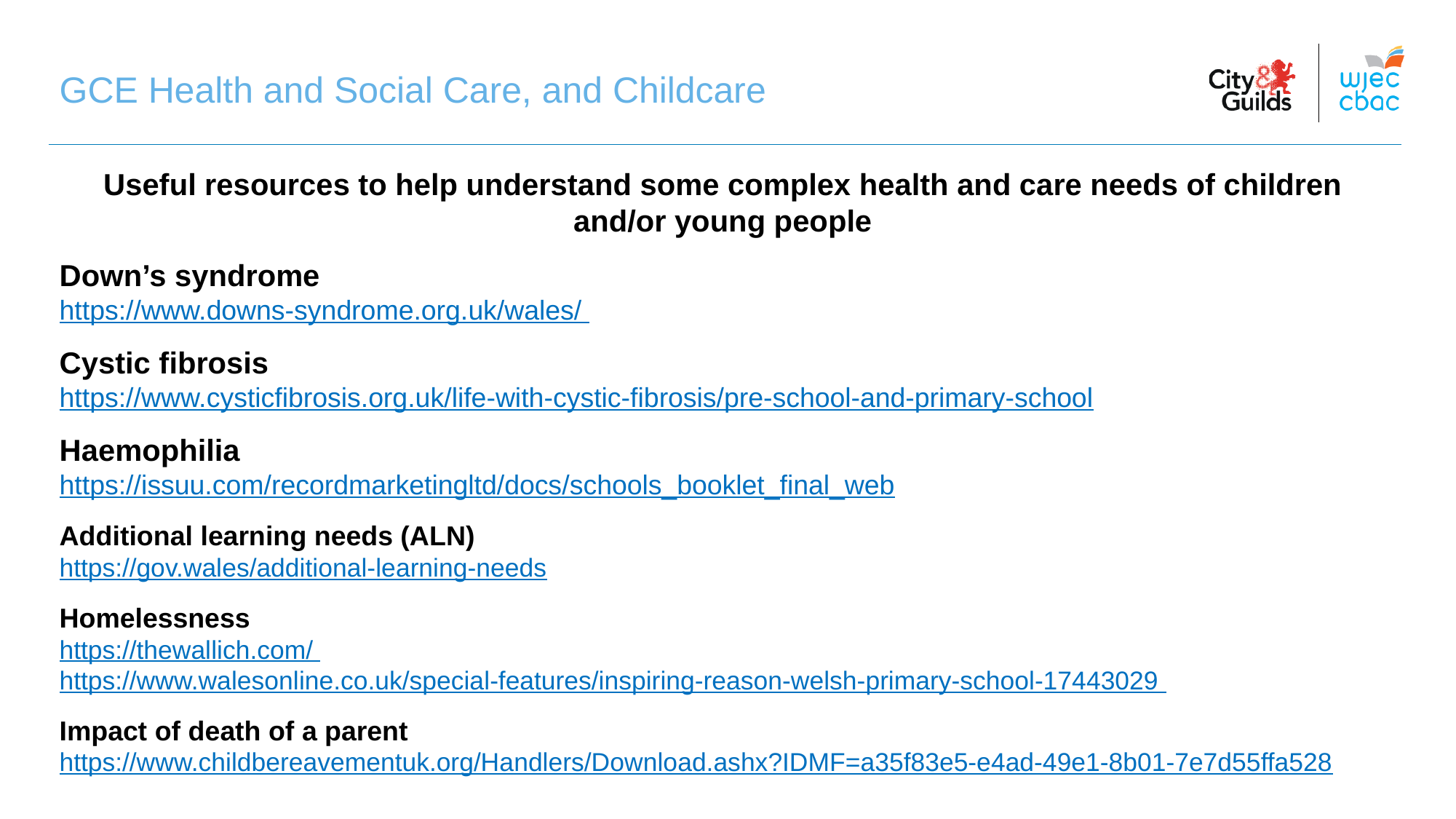

# GCE Health and Social Care, and Childcare
Useful resources to help understand some complex health and care needs of children and/or young people

Down’s syndrome
https://www.downs-syndrome.org.uk/wales/

Cystic fibrosis
https://www.cysticfibrosis.org.uk/life-with-cystic-fibrosis/pre-school-and-primary-school

Haemophilia
https://issuu.com/recordmarketingltd/docs/schools_booklet_final_web

Additional learning needs (ALN)
https://gov.wales/additional-learning-needs

Homelessness
https://thewallich.com/
https://www.walesonline.co.uk/special-features/inspiring-reason-welsh-primary-school-17443029

Impact of death of a parent
https://www.childbereavementuk.org/Handlers/Download.ashx?IDMF=a35f83e5-e4ad-49e1-8b01-7e7d55ffa528